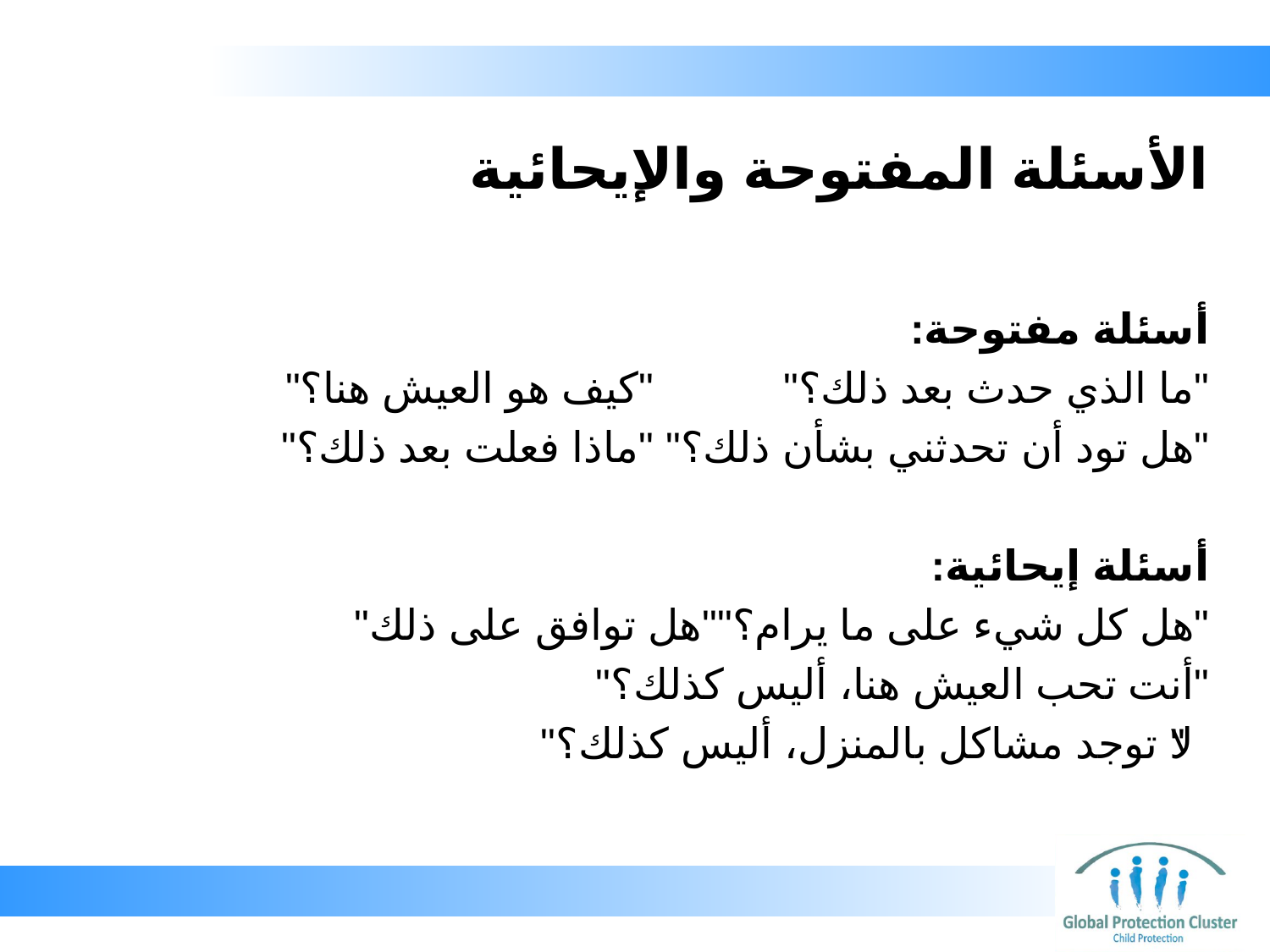

# الأسئلة المفتوحة والإيحائية

أسئلة مفتوحة:
"ما الذي حدث بعد ذلك؟" 		"كيف هو العيش هنا؟"
"هل تود أن تحدثني بشأن ذلك؟" 	"ماذا فعلت بعد ذلك؟"

أسئلة إيحائية:
"هل كل شيء على ما يرام؟"	"هل توافق على ذلك"
"أنت تحب العيش هنا، أليس كذلك؟"
"لا توجد مشاكل بالمنزل، أليس كذلك؟"